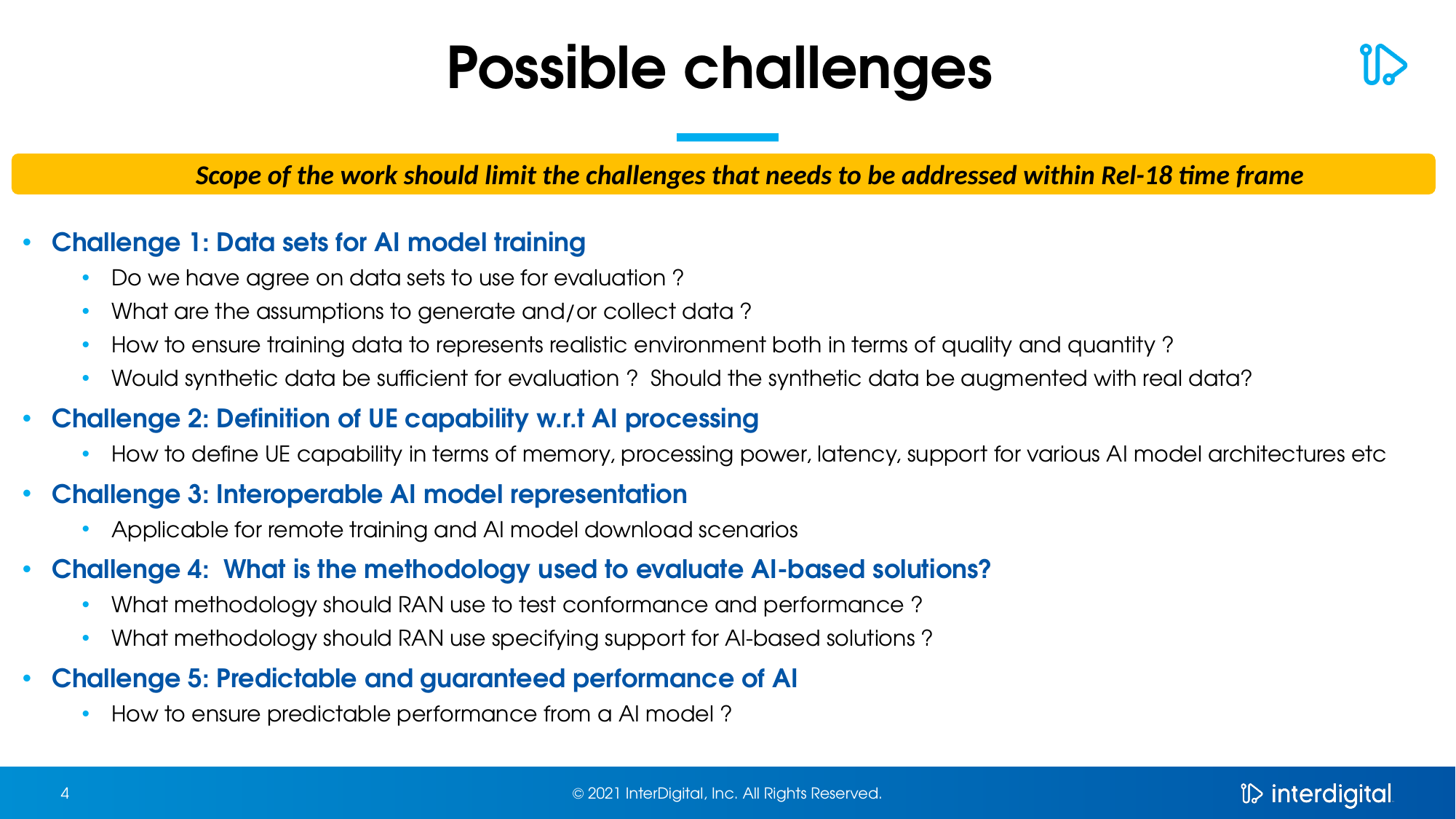

# Possible challenges
Scope of the work should limit the challenges that needs to be addressed within Rel-18 time frame
Challenge 1: Data sets for AI model training
Do we have agree on data sets to use for evaluation ?
What are the assumptions to generate and/or collect data ?
How to ensure training data to represents realistic environment both in terms of quality and quantity ?
Would synthetic data be sufficient for evaluation ?  Should the synthetic data be augmented with real data?
Challenge 2: Definition of UE capability w.r.t AI processing
How to define UE capability in terms of memory, processing power, latency, support for various AI model architectures etc
Challenge 3: Interoperable AI model representation
Applicable for remote training and AI model download scenarios
Challenge 4:  What is the methodology used to evaluate AI-based solutions?
What methodology should RAN use to test conformance and performance ?
What methodology should RAN use specifying support for AI-based solutions ?
Challenge 5: Predictable and guaranteed performance of AI
How to ensure predictable performance from a AI model ?

© 2021 InterDigital, Inc. All Rights Reserved.
4